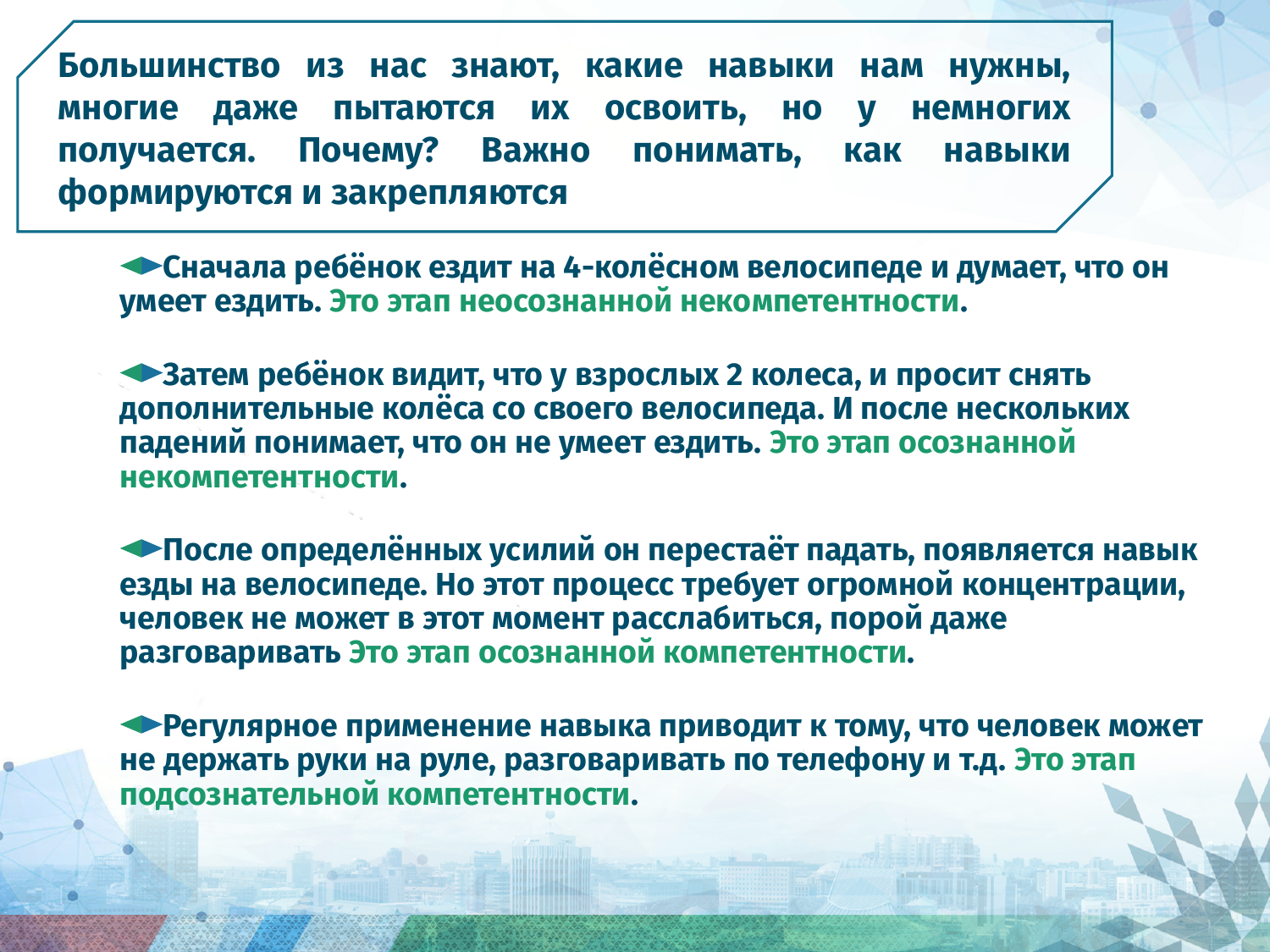

Большинство из нас знают, какие навыки нам нужны, многие даже пытаются их освоить, но у немногих получается. Почему? Важно понимать, как навыки формируются и закрепляются
Сначала ребёнок ездит на 4-колёсном велосипеде и думает, что он умеет ездить. Это этап неосознанной некомпетентности.
Затем ребёнок видит, что у взрослых 2 колеса, и просит снять дополнительные колёса со своего велосипеда. И после нескольких падений понимает, что он не умеет ездить. Это этап осознанной некомпетентности.
После определённых усилий он перестаёт падать, появляется навык езды на велосипеде. Но этот процесс требует огромной концентрации, человек не может в этот момент расслабиться, порой даже разговаривать Это этап осознанной компетентности.
Регулярное применение навыка приводит к тому, что человек может не держать руки на руле, разговаривать по телефону и т.д. Это этап подсознательной компетентности.